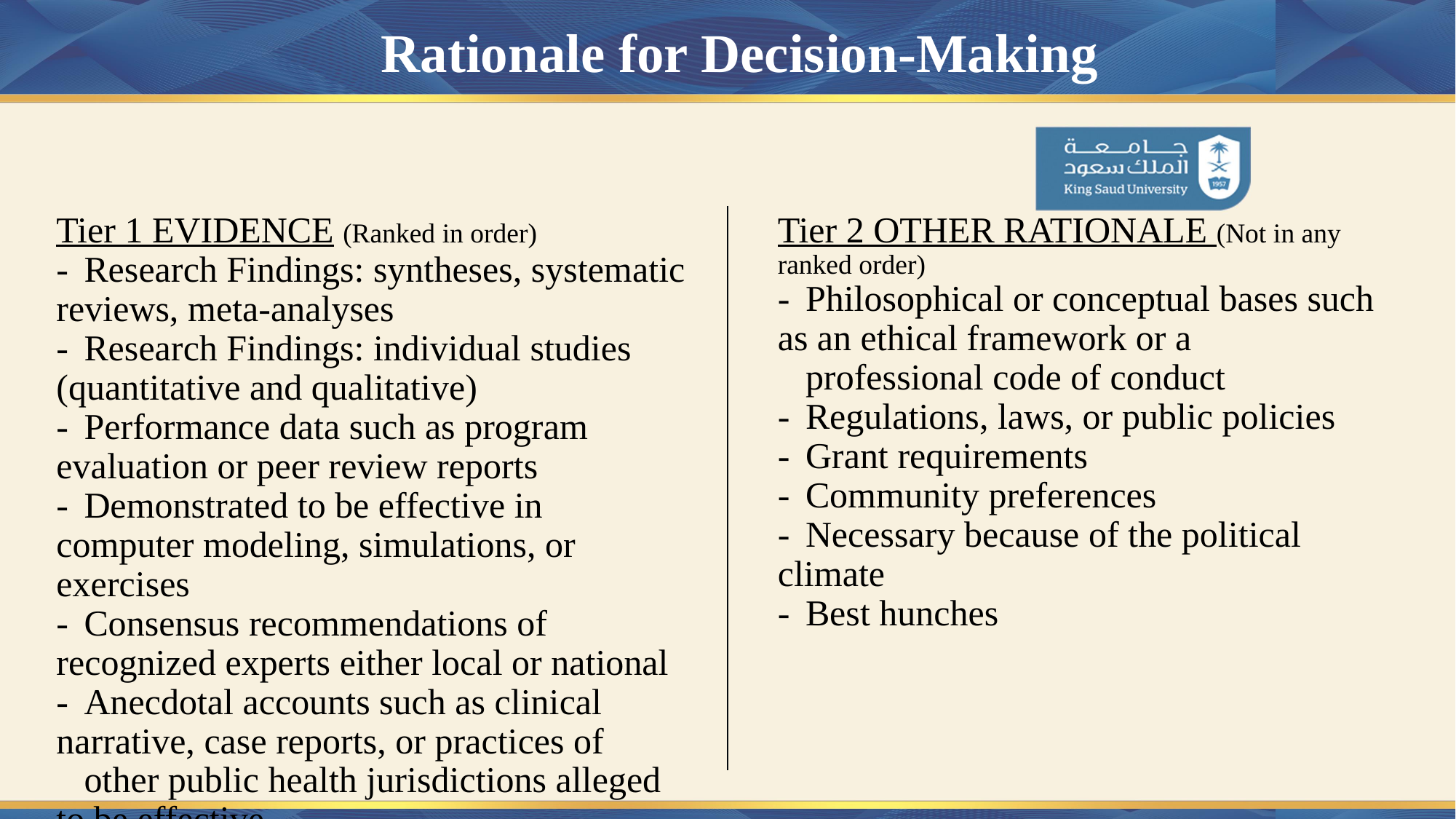

# Rationale for Decision-Making
Tier 1 EVIDENCE (Ranked in order)
-	Research Findings: syntheses, systematic reviews, meta-analyses
-	Research Findings: individual studies (quantitative and qualitative)
-	Performance data such as program evaluation or peer review reports
-	Demonstrated to be effective in computer modeling, simulations, or exercises
-	Consensus recommendations of recognized experts either local or national
-	Anecdotal accounts such as clinical narrative, case reports, or practices of
	other public health jurisdictions alleged to be effective
Tier 2 OTHER RATIONALE (Not in any ranked order)
-	Philosophical or conceptual bases such as an ethical framework or a
	professional code of conduct
-	Regulations, laws, or public policies
-	Grant requirements
-	Community preferences
-	Necessary because of the political climate
-	Best hunches